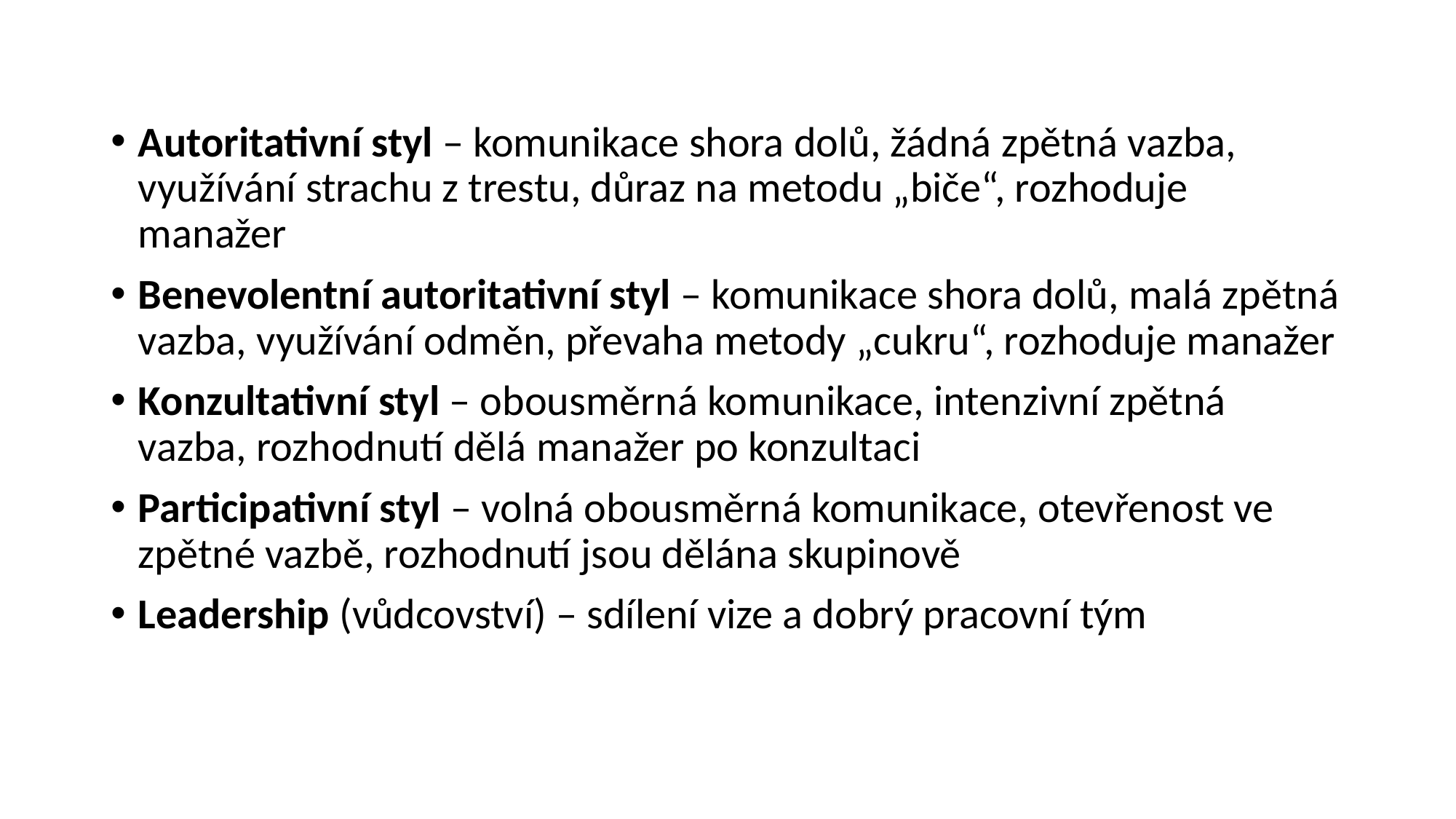

#
Autoritativní styl – komunikace shora dolů, žádná zpětná vazba, využívání strachu z trestu, důraz na metodu „biče“, rozhoduje manažer
Benevolentní autoritativní styl – komunikace shora dolů, malá zpětná vazba, využívání odměn, převaha metody „cukru“, rozhoduje manažer
Konzultativní styl – obousměrná komunikace, intenzivní zpětná vazba, rozhodnutí dělá manažer po konzultaci
Participativní styl – volná obousměrná komunikace, otevřenost ve zpětné vazbě, rozhodnutí jsou dělána skupinově
Leadership (vůdcovství) – sdílení vize a dobrý pracovní tým